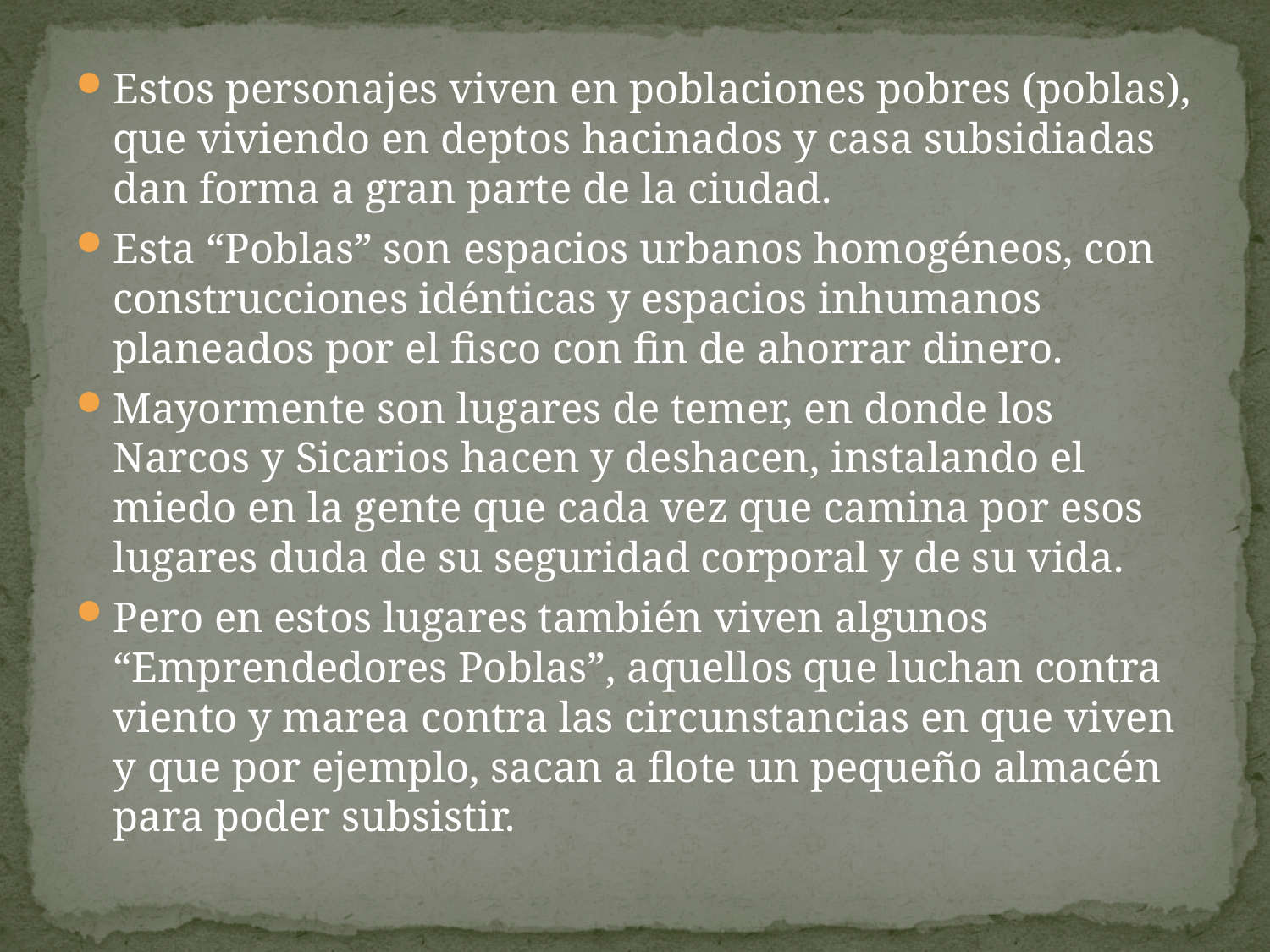

Estos personajes viven en poblaciones pobres (poblas), que viviendo en deptos hacinados y casa subsidiadas dan forma a gran parte de la ciudad.
Esta “Poblas” son espacios urbanos homogéneos, con construcciones idénticas y espacios inhumanos planeados por el fisco con fin de ahorrar dinero.
Mayormente son lugares de temer, en donde los Narcos y Sicarios hacen y deshacen, instalando el miedo en la gente que cada vez que camina por esos lugares duda de su seguridad corporal y de su vida.
Pero en estos lugares también viven algunos  “Emprendedores Poblas”, aquellos que luchan contra viento y marea contra las circunstancias en que viven y que por ejemplo, sacan a flote un pequeño almacén para poder subsistir.